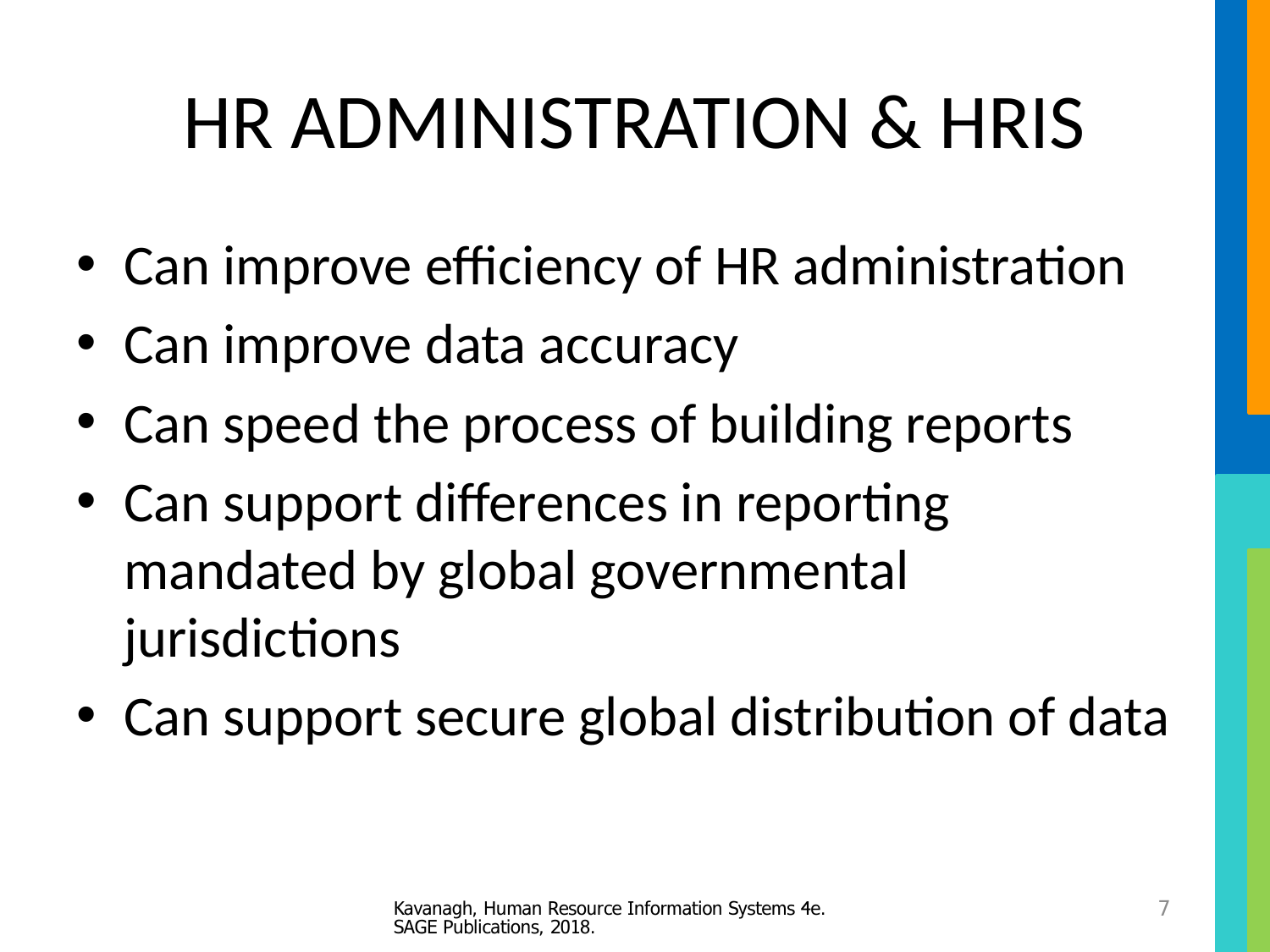

# HR ADMINISTRATION & HRIS
Can improve efficiency of HR administration
Can improve data accuracy
Can speed the process of building reports
Can support differences in reporting mandated by global governmental jurisdictions
Can support secure global distribution of data

Kavanagh, Human Resource Information Systems 4e. SAGE Publications, 2018.
7